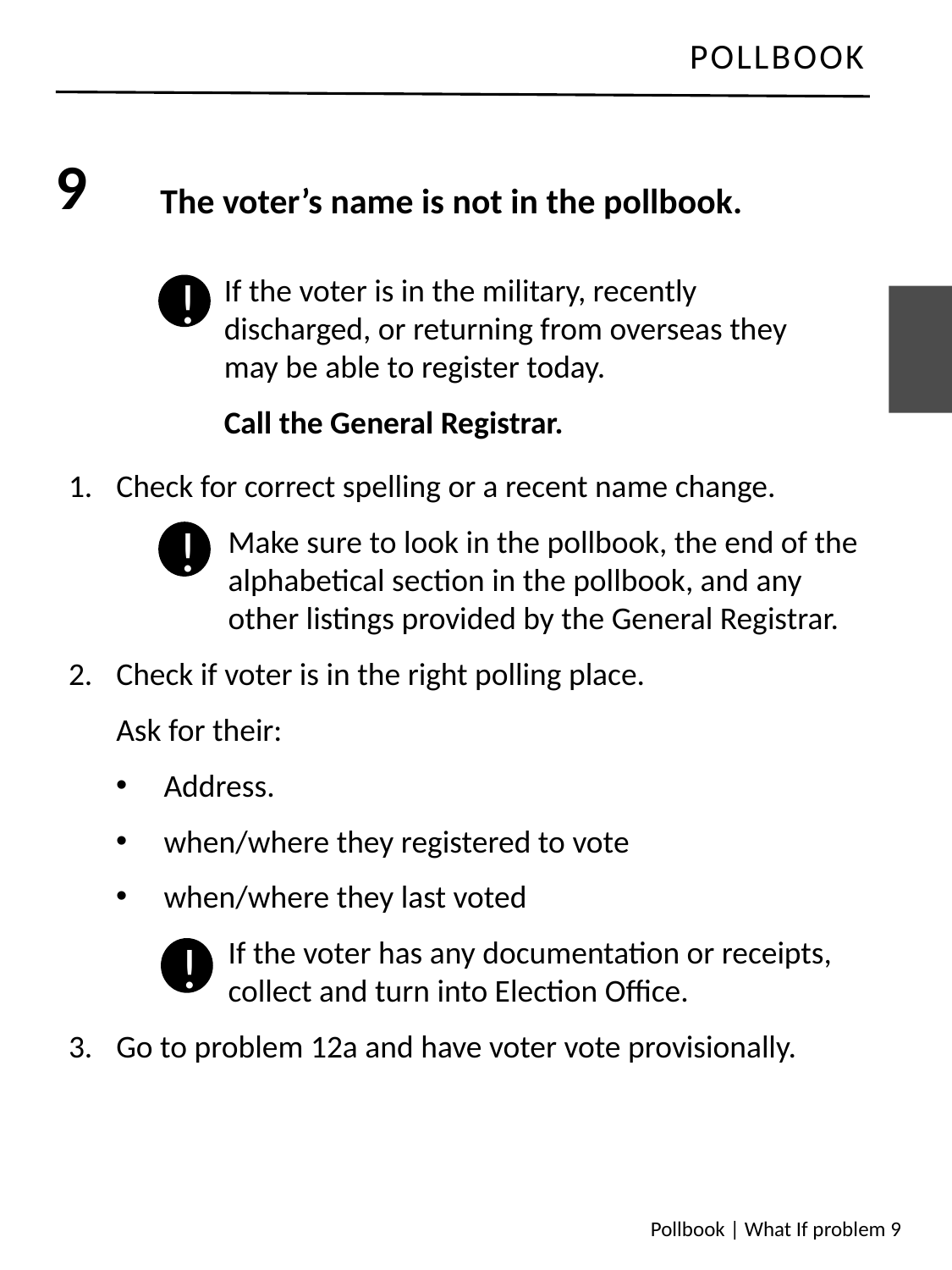

9
The voter’s name is not in the pollbook.
If the voter is in the military, recently discharged, or returning from overseas they may be able to register today.
Call the General Registrar.

!
Check for correct spelling or a recent name change.
Make sure to look in the pollbook, the end of the alphabetical section in the pollbook, and any other listings provided by the General Registrar.
Check if voter is in the right polling place.
Ask for their:
Address.
when/where they registered to vote
when/where they last voted
If the voter has any documentation or receipts,      collect and turn into Election Office.
Go to problem 12a and have voter vote provisionally.

!
!
Pollbook | What If problem 9